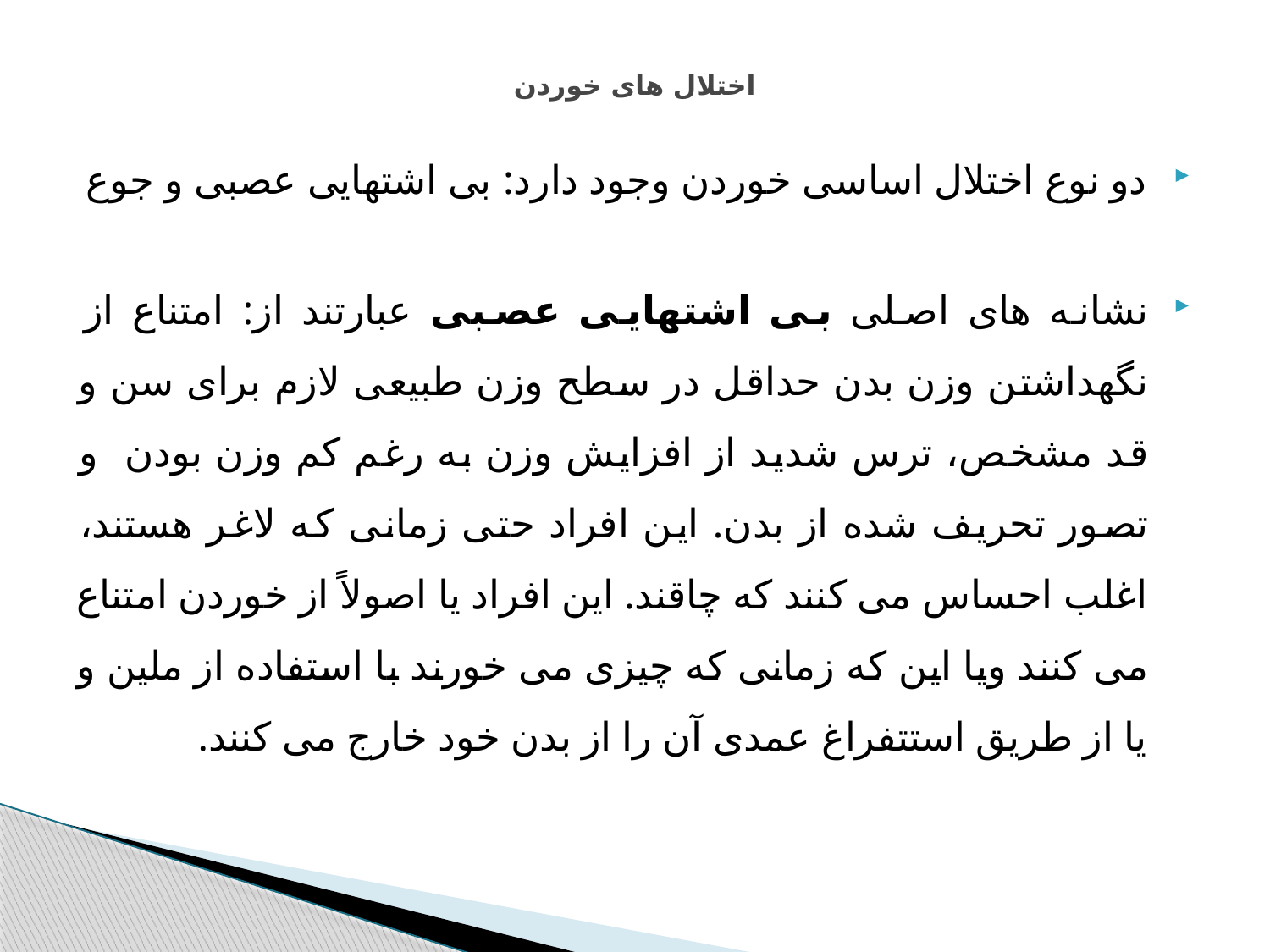

# اختلال های خوردن
دو نوع اختلال اساسی خوردن وجود دارد: بی اشتهایی عصبی و جوع

نشانه های اصلی بی اشتهایی عصبی عبارتند از: امتناع از نگهداشتن وزن بدن حداقل در سطح وزن طبیعی لازم برای سن و قد مشخص، ترس شدید از افزایش وزن به رغم کم وزن بودن  و تصور تحریف شده از بدن. این افراد حتی زمانی که لاغر هستند، اغلب احساس می کنند که چاقند. این افراد یا اصولاً از خوردن امتناع می کنند ویا این که زمانی که چیزی می خورند با استفاده از ملین و یا از طریق استتفراغ عمدی آن را از بدن خود خارج می کنند.